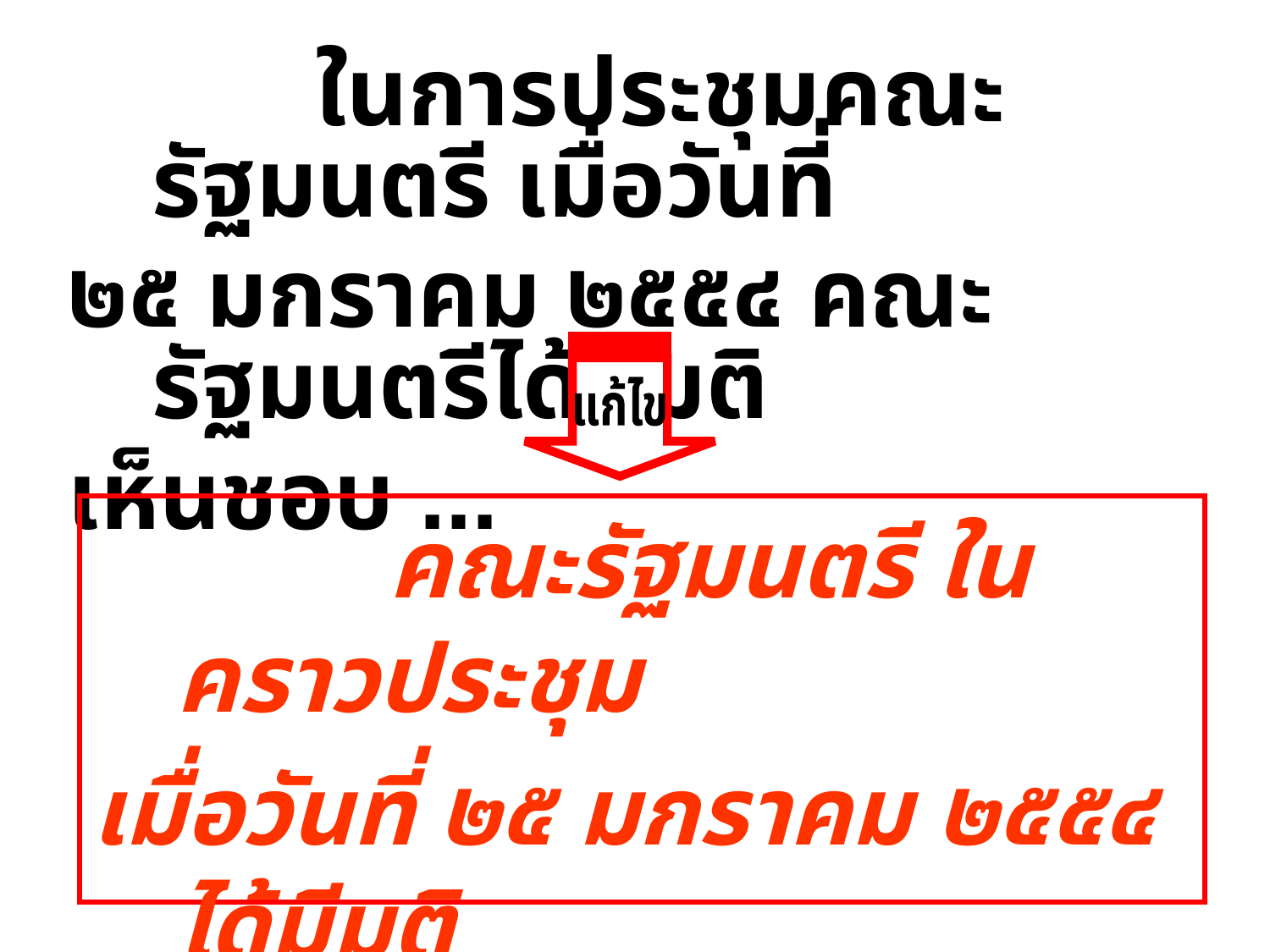

ในการประชุมคณะรัฐมนตรี เมื่อวันที่
๒๕ มกราคม ๒๕๕๔ คณะรัฐมนตรีได้มีมติ
เห็นชอบ ...

แก้ไข
            คณะรัฐมนตรี ในคราวประชุม
เมื่อวันที่ ๒๕ มกราคม ๒๕๕๔ ได้มีมติ
เห็นชอบ ...